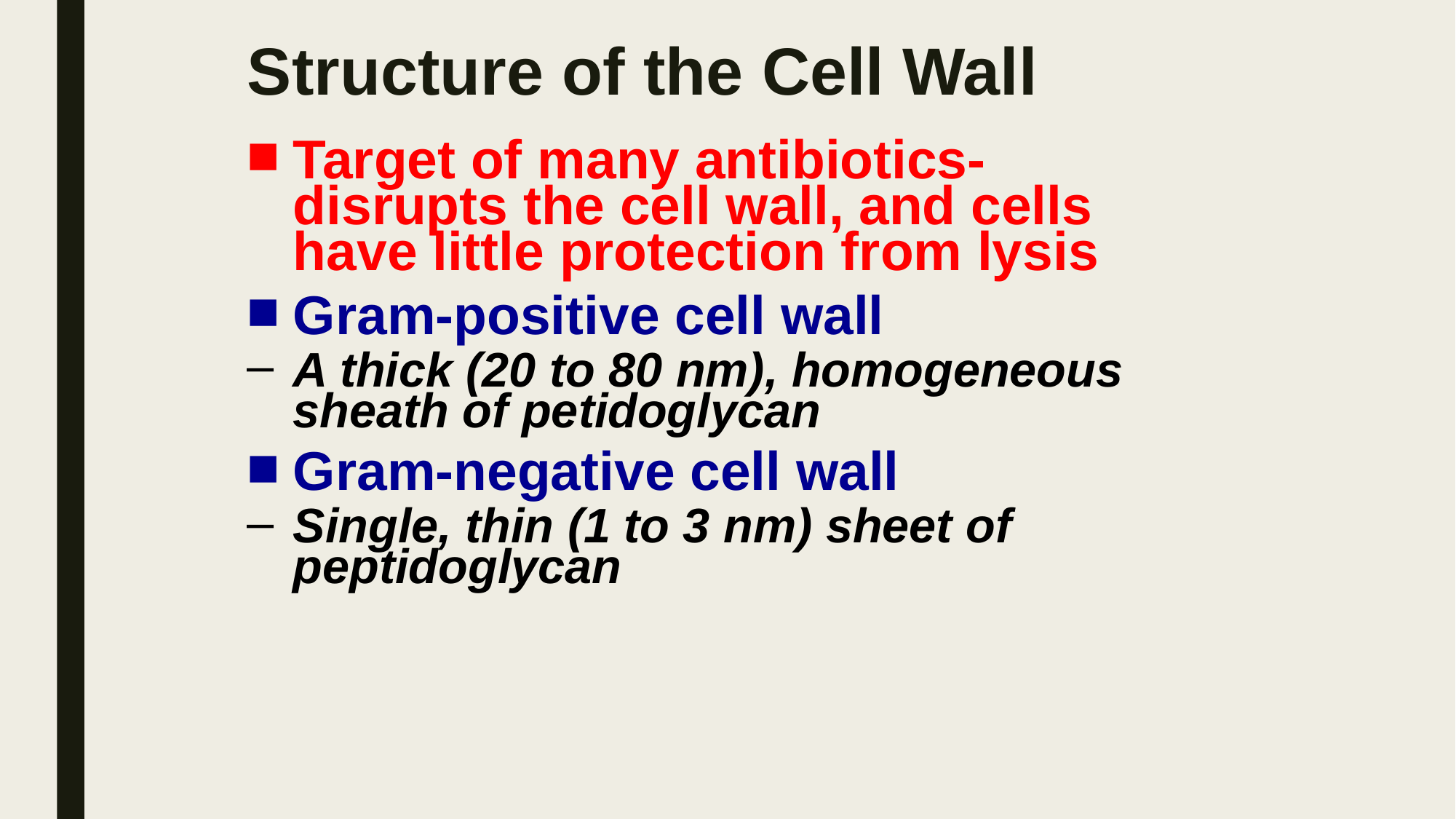

# Structure of the Cell Wall
Target of many antibiotics- disrupts the cell wall, and cells have little protection from lysis
Gram-positive cell wall
A thick (20 to 80 nm), homogeneous sheath of petidoglycan
Gram-negative cell wall
Single, thin (1 to 3 nm) sheet of peptidoglycan